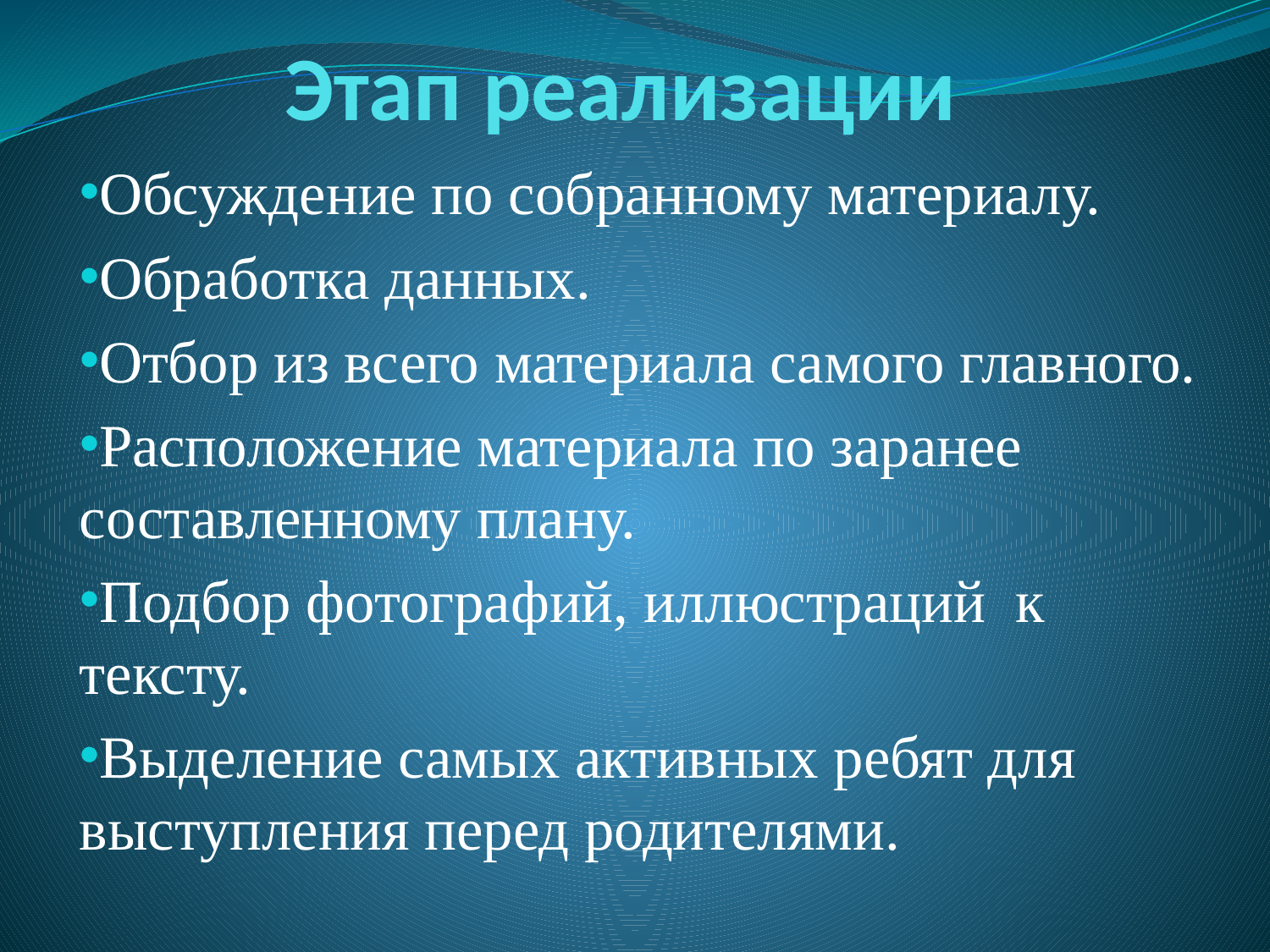

# Этап реализации
Обсуждение по собранному материалу.
Обработка данных.
Отбор из всего материала самого главного.
Расположение материала по заранее составленному плану.
Подбор фотографий, иллюстраций  к тексту.
Выделение самых активных ребят для выступления перед родителями.